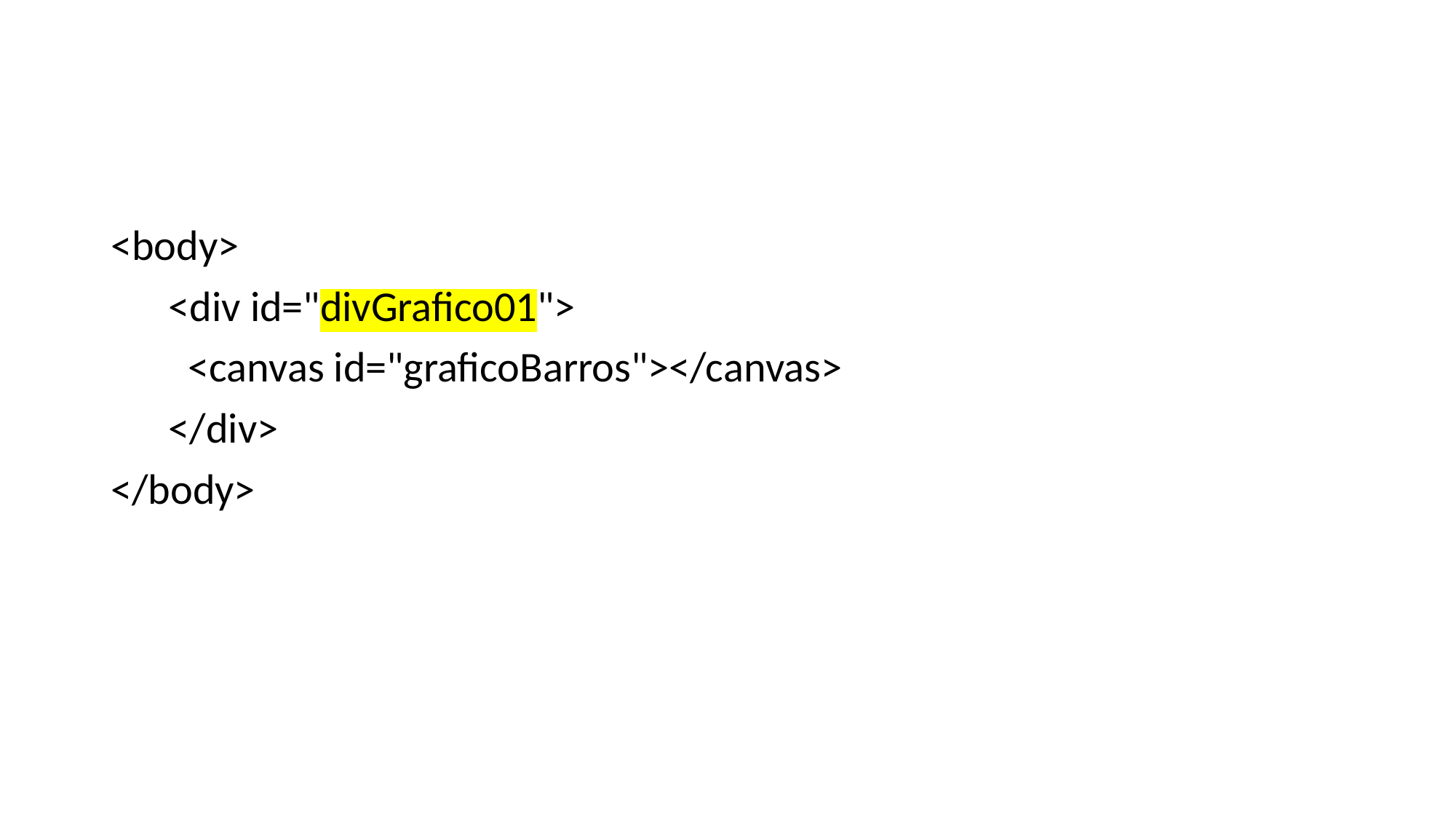

#
<body>
      <div id="divGrafico01">
        <canvas id="graficoBarros"></canvas>
      </div>
</body>